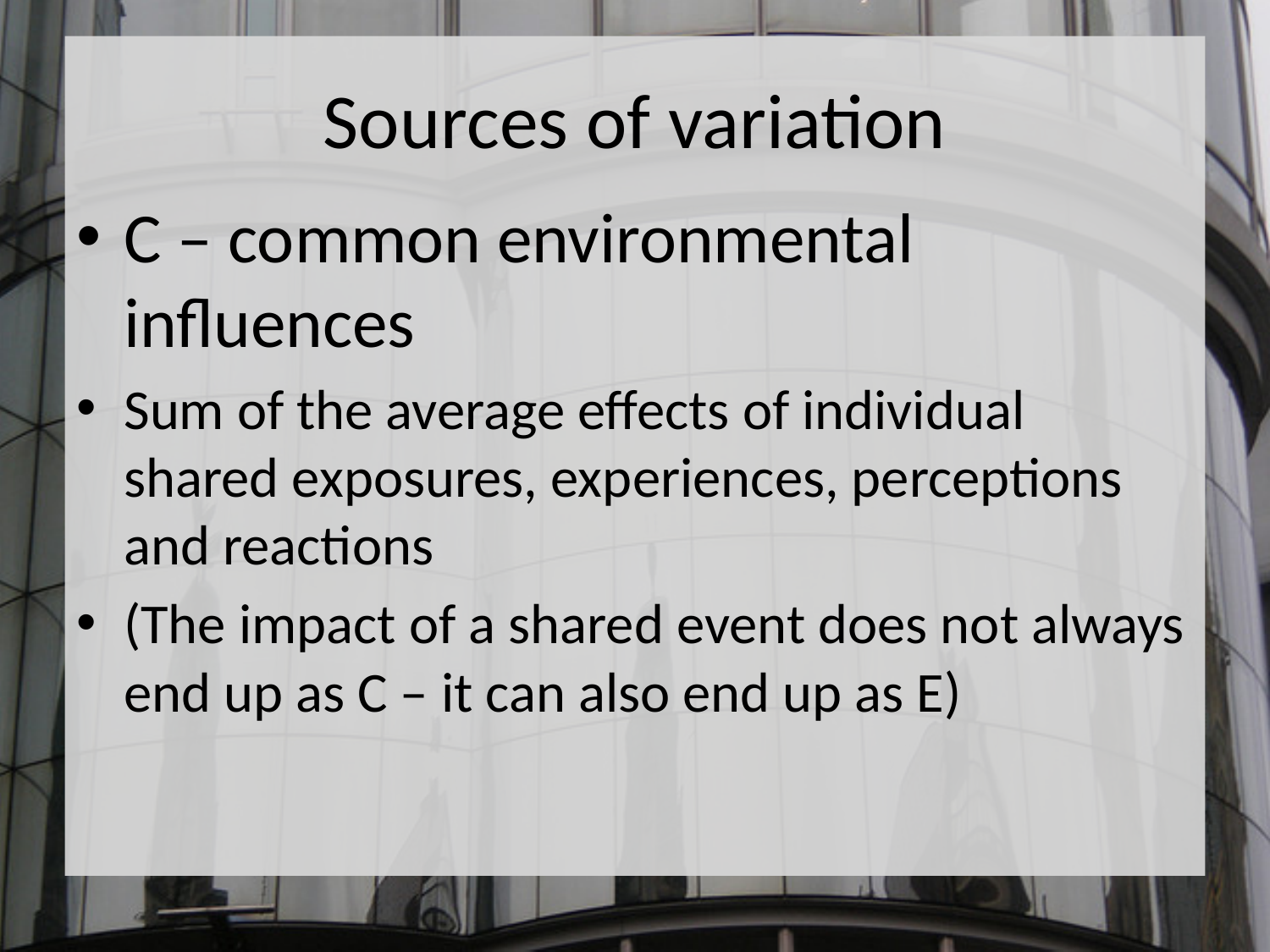

# Sources of variation
C – common environmental influences
Sum of the average effects of individual shared exposures, experiences, perceptions and reactions
(The impact of a shared event does not always end up as C – it can also end up as E)